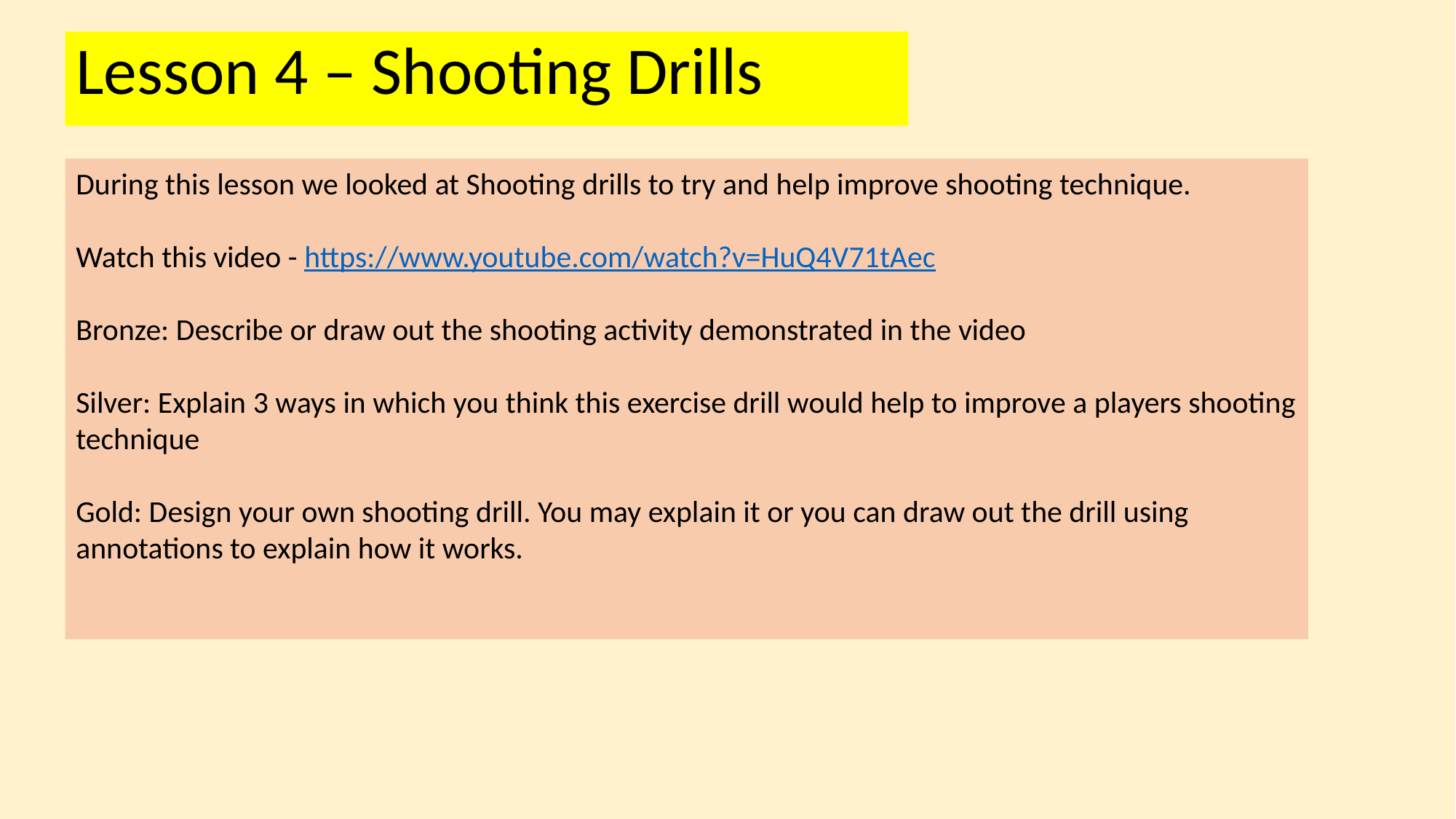

Lesson 4 – Shooting Drills
During this lesson we looked at Shooting drills to try and help improve shooting technique.

Watch this video - https://www.youtube.com/watch?v=HuQ4V71tAec

Bronze: Describe or draw out the shooting activity demonstrated in the video

Silver: Explain 3 ways in which you think this exercise drill would help to improve a players shooting technique

Gold: Design your own shooting drill. You may explain it or you can draw out the drill using annotations to explain how it works.